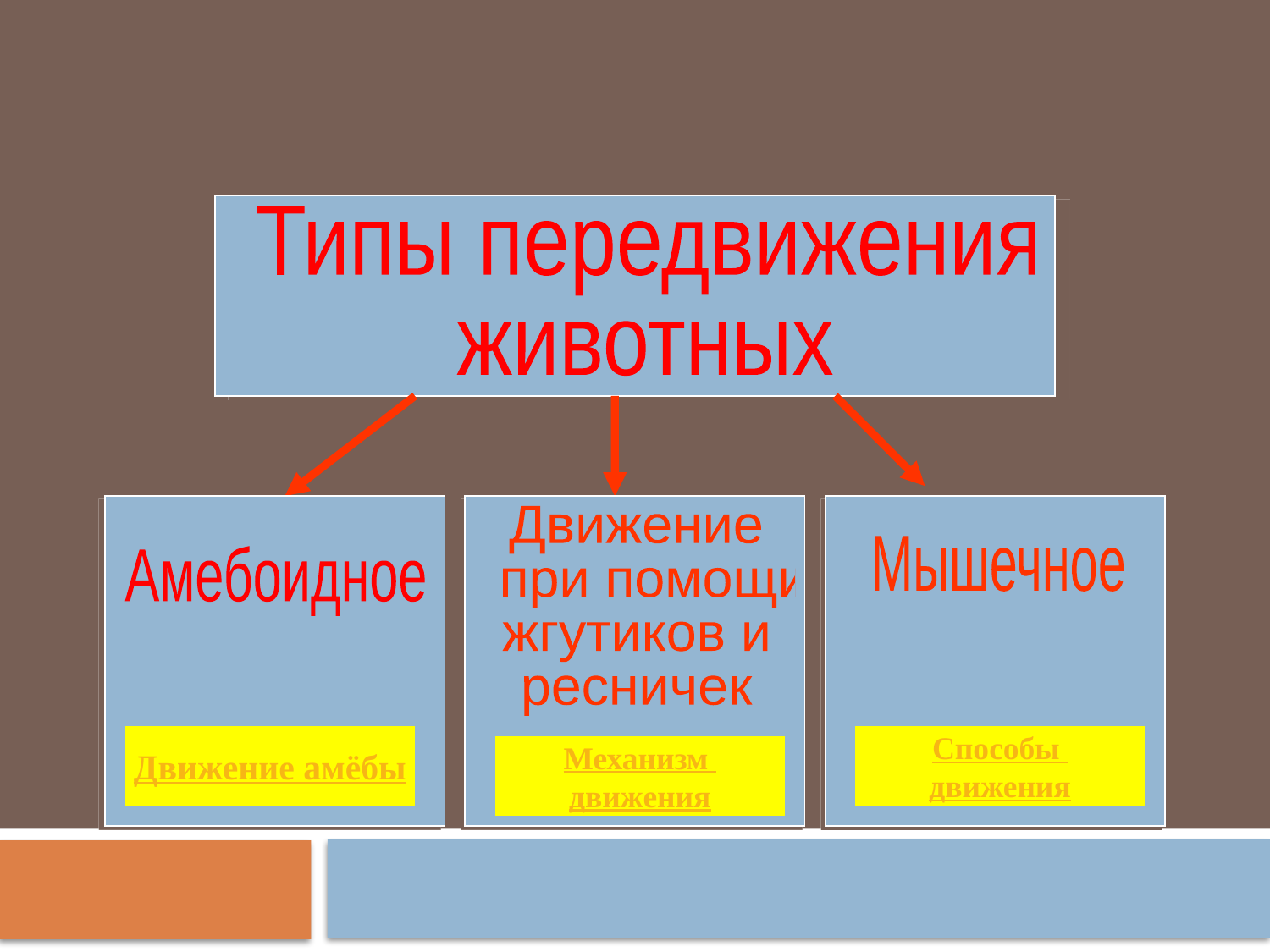

Типы передвижения
животных

Движение
 при помощи
жгутиков и
ресничек
Мышечное
Амебоидное
Движение амёбы
Способы
движения
Механизм
движения